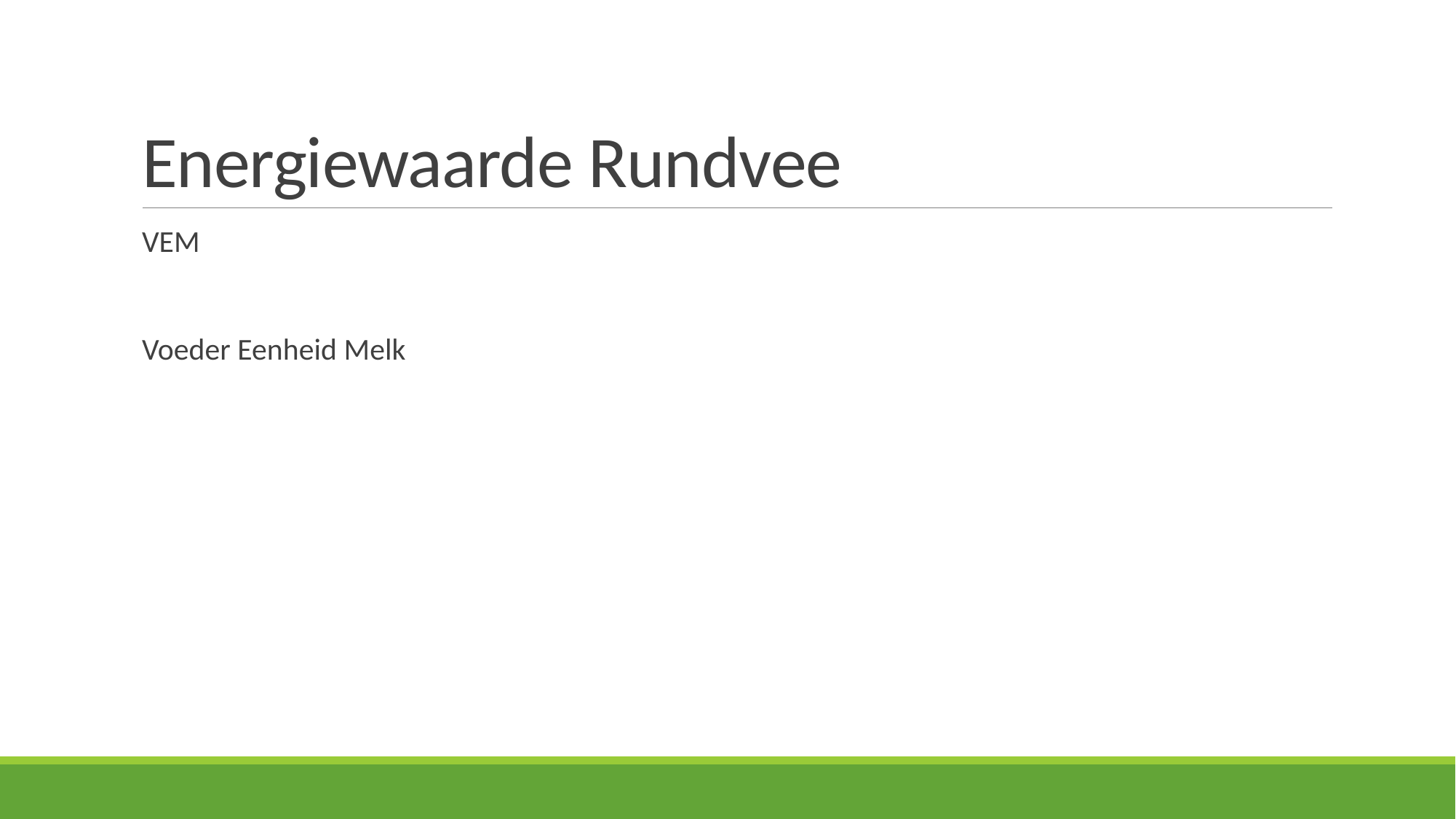

# Energiewaarde Rundvee
VEM

Voeder Eenheid Melk